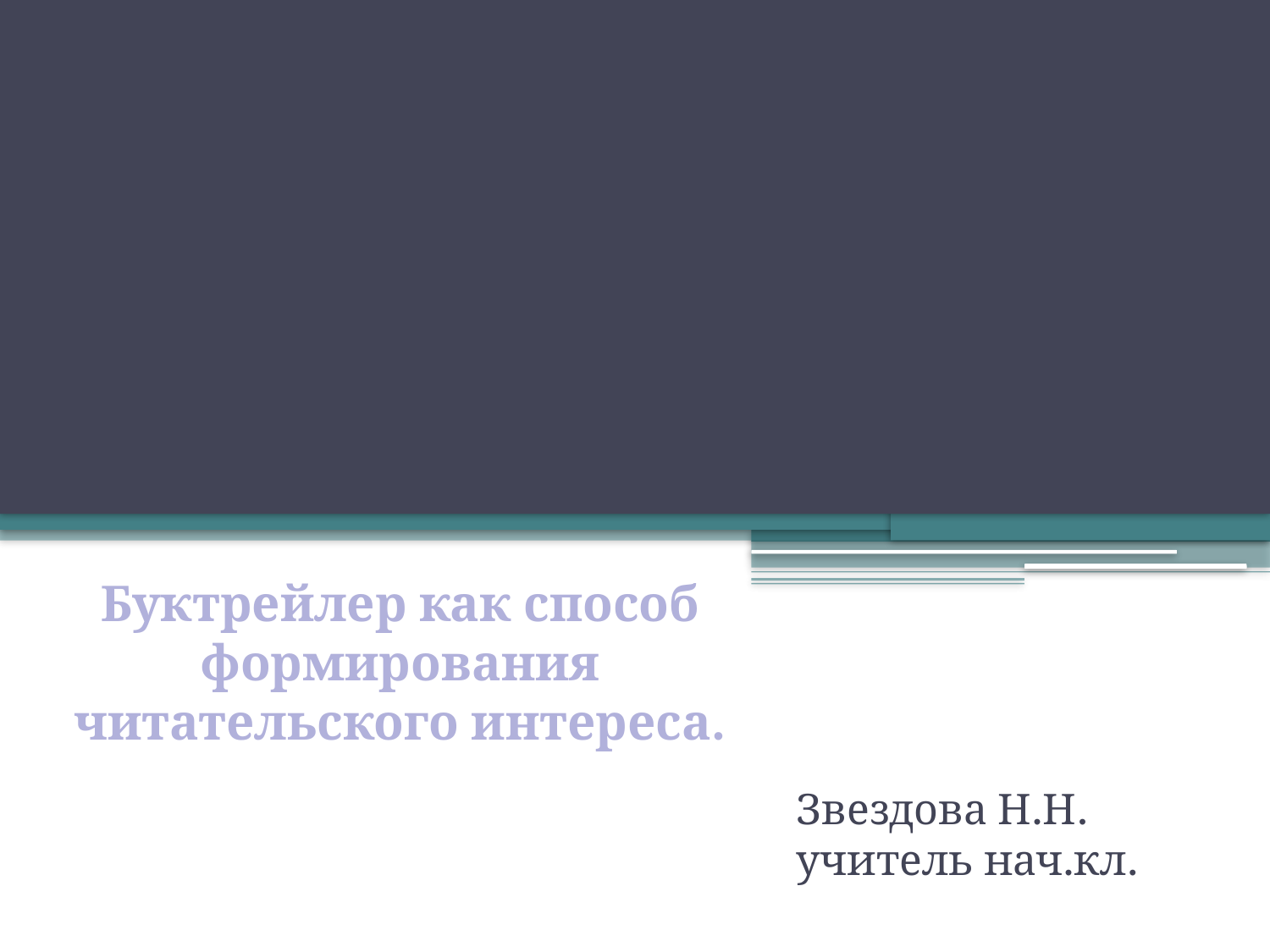

#
Буктрейлер как способ формирования читательского интереса.
Звездова Н.Н. учитель нач.кл.